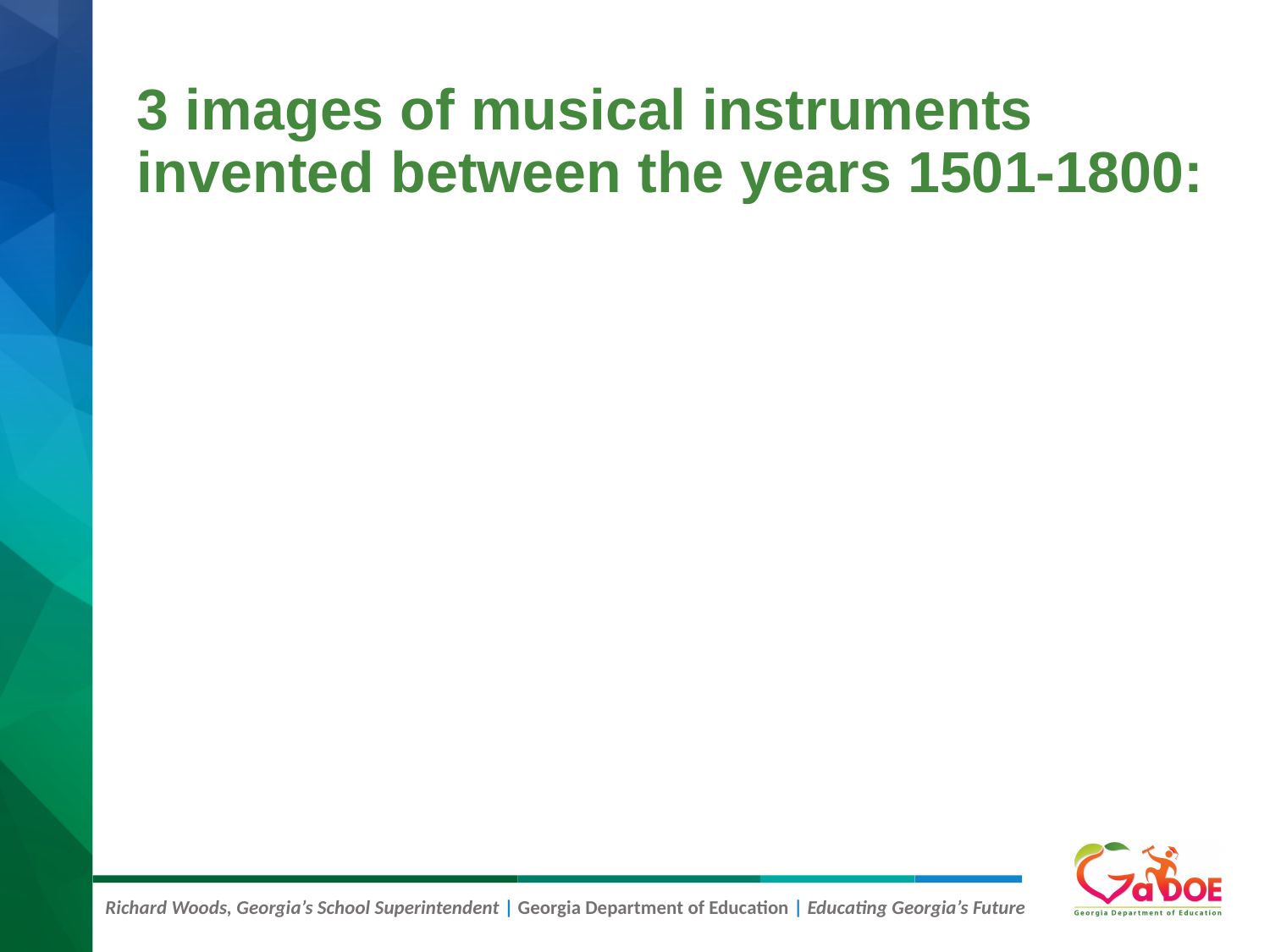

# 3 images of musical instruments invented between the years 1501-1800: